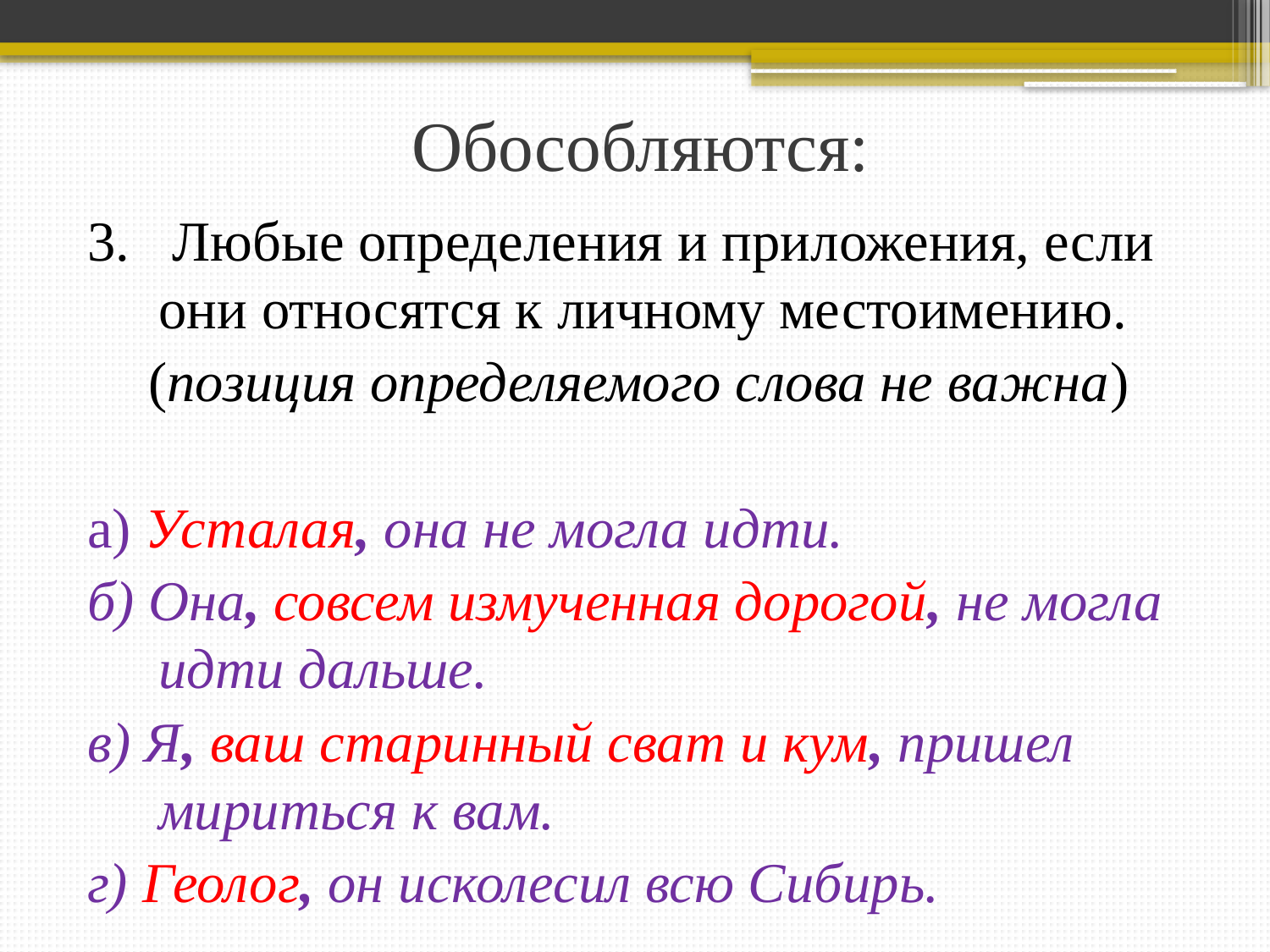

# Обособляются:
3.   Любые определения и приложения, если они относятся к личному местоимению.
(позиция определяемого слова не важна)

а) Усталая, она не могла идти.
б) Она, совсем измученная дорогой, не могла идти дальше.
в) Я, ваш старинный сват и кум, пришел мириться к вам.
г) Геолог, он исколесил всю Сибирь.